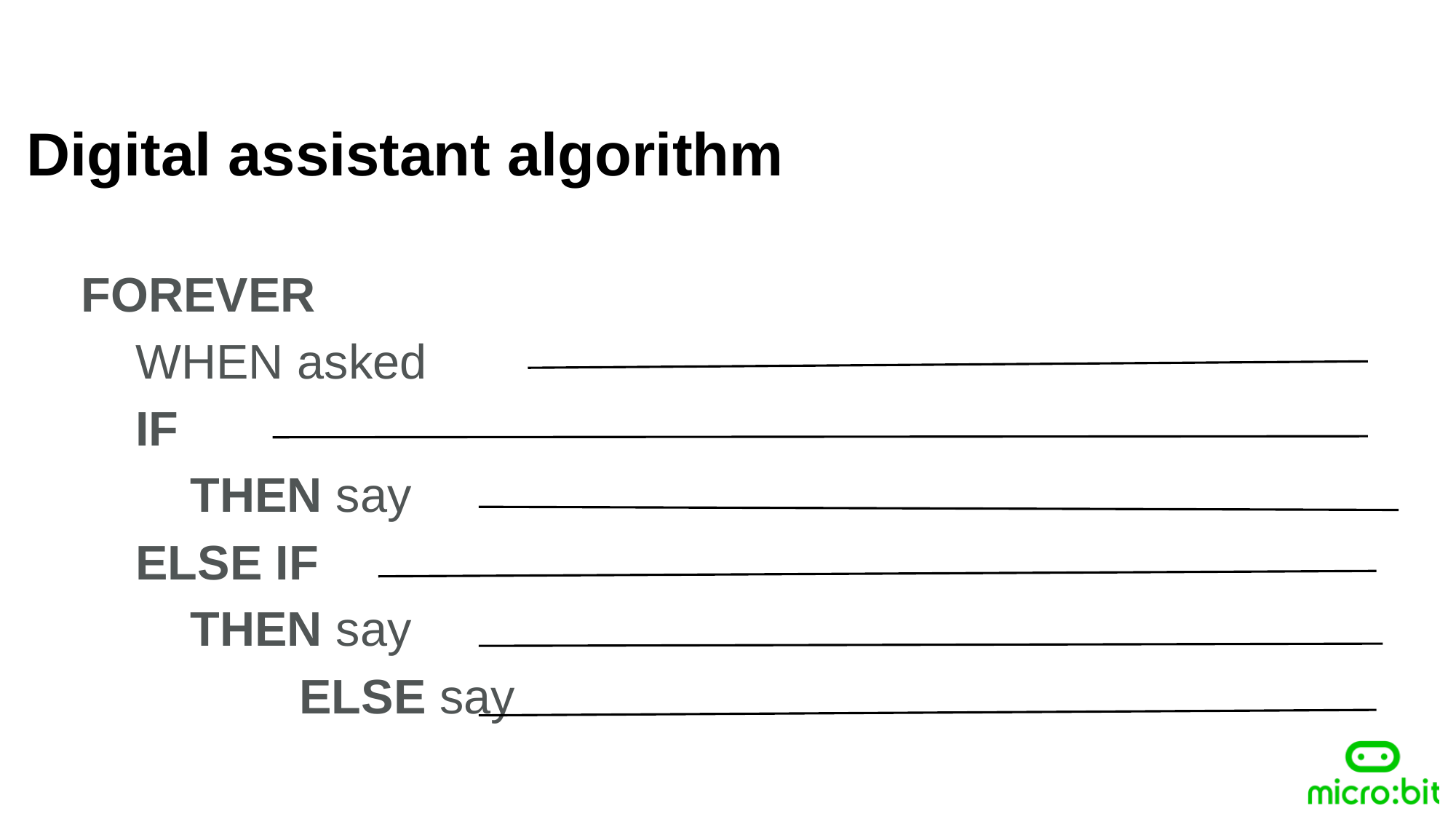

Digital assistant algorithm

FOREVER
WHEN asked
IF
THEN say
ELSE IF
THEN say
		ELSE say